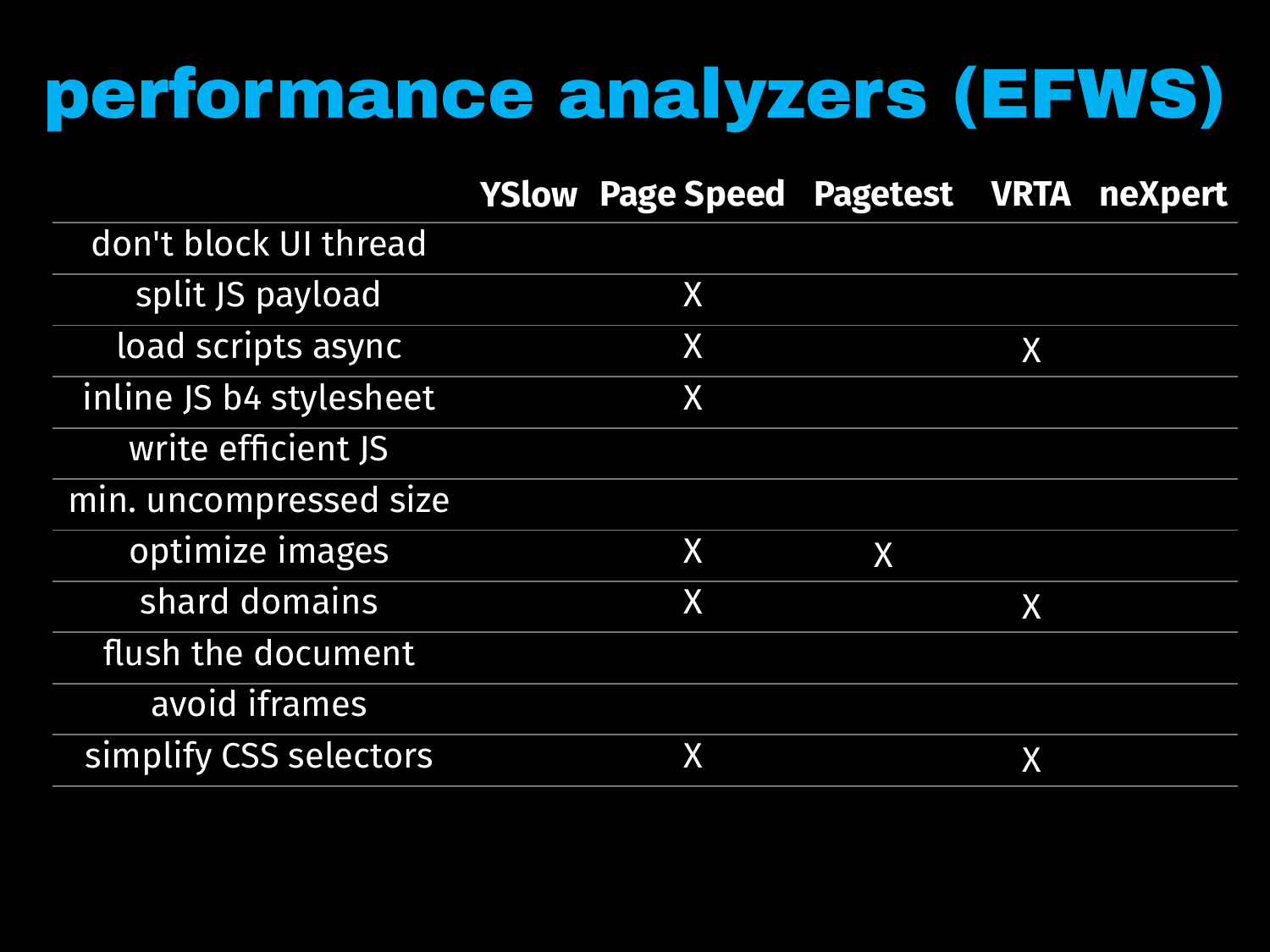

# performance analyzers (EFWS)
|  | YSlow | Page Speed | Pagetest | VRTA | neXpert |
| --- | --- | --- | --- | --- | --- |
| don't block UI thread |  |  |  |  |  |
| split JS payload |  | X |  |  |  |
| load scripts async |  | X |  | X |  |
| inline JS b4 stylesheet |  | X |  |  |  |
| write efficient JS |  |  |  |  |  |
| min. uncompressed size |  |  |  |  |  |
| optimize images |  | X | X |  |  |
| shard domains |  | X |  | X |  |
| flush the document |  |  |  |  |  |
| avoid iframes |  |  |  |  |  |
| simplify CSS selectors |  | X |  | X |  |